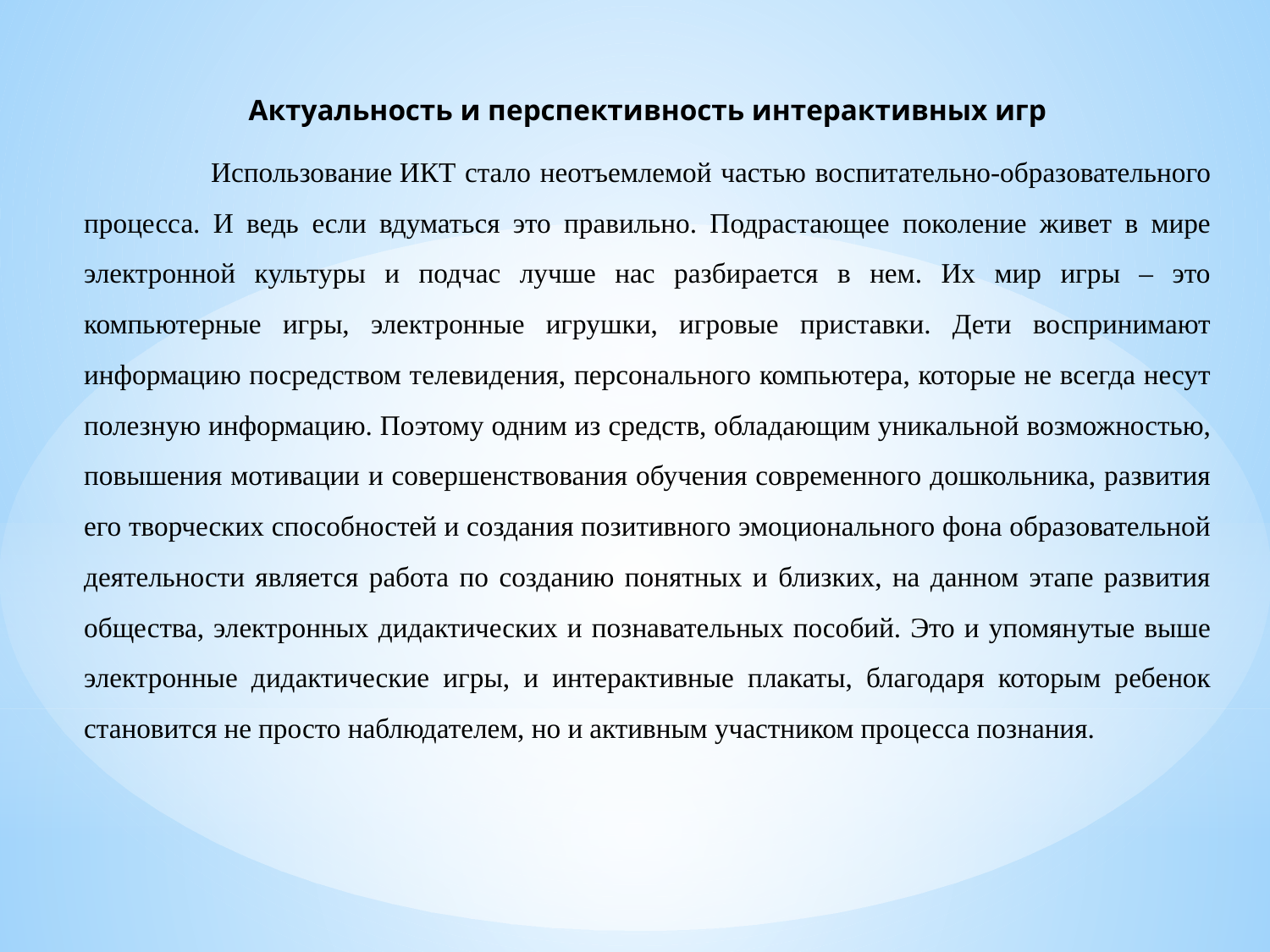

Актуальность и перспективность интерактивных игр
	Использование ИКТ стало неотъемлемой частью воспитательно-образовательного процесса. И ведь если вдуматься это правильно. Подрастающее поколение живет в мире электронной культуры и подчас лучше нас разбирается в нем. Их мир игры – это компьютерные игры, электронные игрушки, игровые приставки. Дети воспринимают информацию посредством телевидения, персонального компьютера, которые не всегда несут полезную информацию. Поэтому одним из средств, обладающим уникальной возможностью, повышения мотивации и совершенствования обучения современного дошкольника, развития его творческих способностей и создания позитивного эмоционального фона образовательной деятельности является работа по созданию понятных и близких, на данном этапе развития общества, электронных дидактических и познавательных пособий. Это и упомянутые выше электронные дидактические игры, и интерактивные плакаты, благодаря которым ребенок становится не просто наблюдателем, но и активным участником процесса познания.